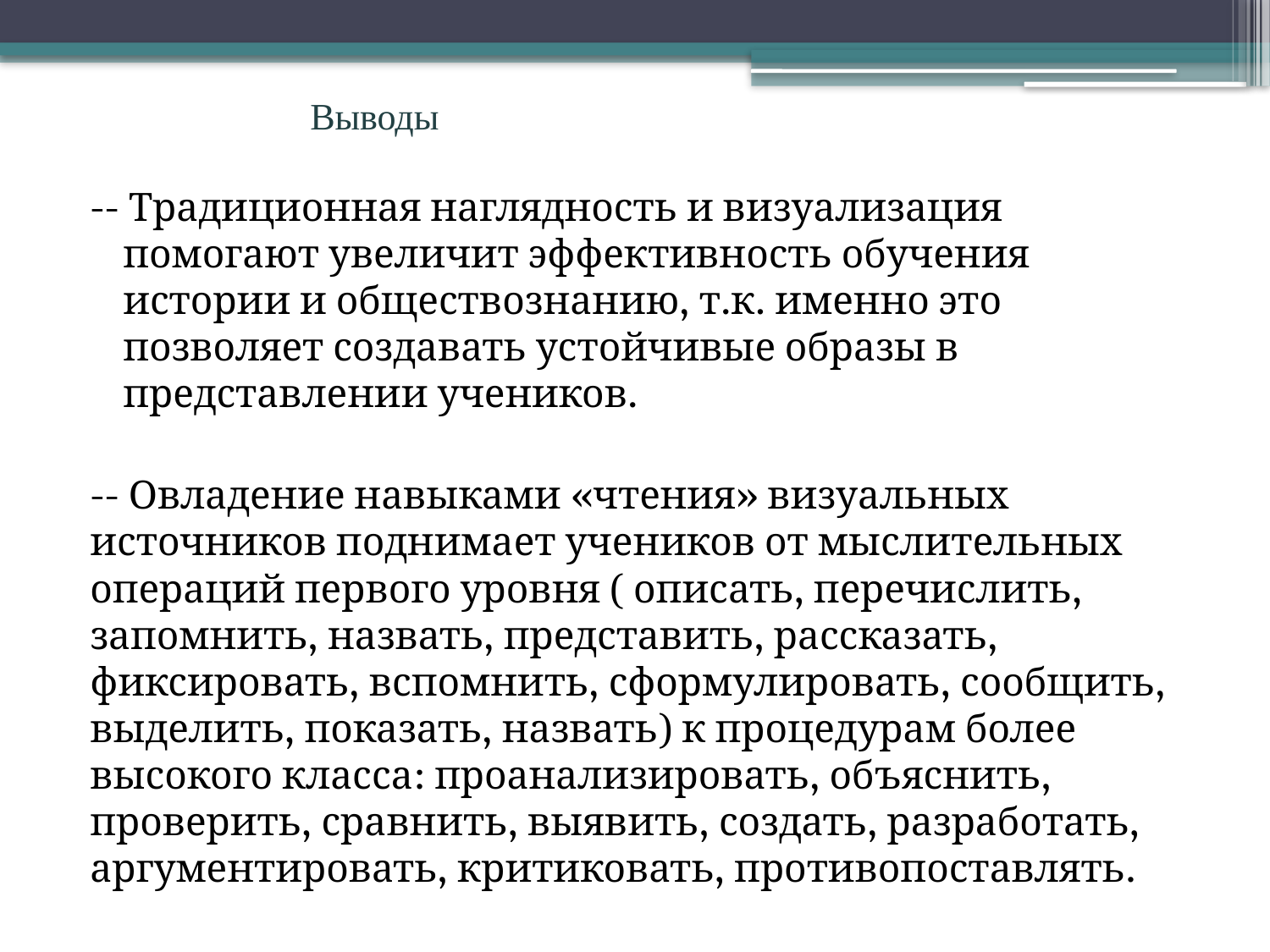

# Выводы
-- Традиционная наглядность и визуализация помогают увеличит эффективность обучения истории и обществознанию, т.к. именно это позволяет создавать устойчивые образы в представлении учеников.

-- Овладение навыками «чтения» визуальных источников поднимает учеников от мыслительных операций первого уровня ( описать, перечислить, запомнить, назвать, представить, рассказать, фиксировать, вспомнить, сформулировать, сообщить, выделить, показать, назвать) к процедурам более высокого класса: проанализировать, объяснить, проверить, сравнить, выявить, создать, разработать, аргументировать, критиковать, противопоставлять.